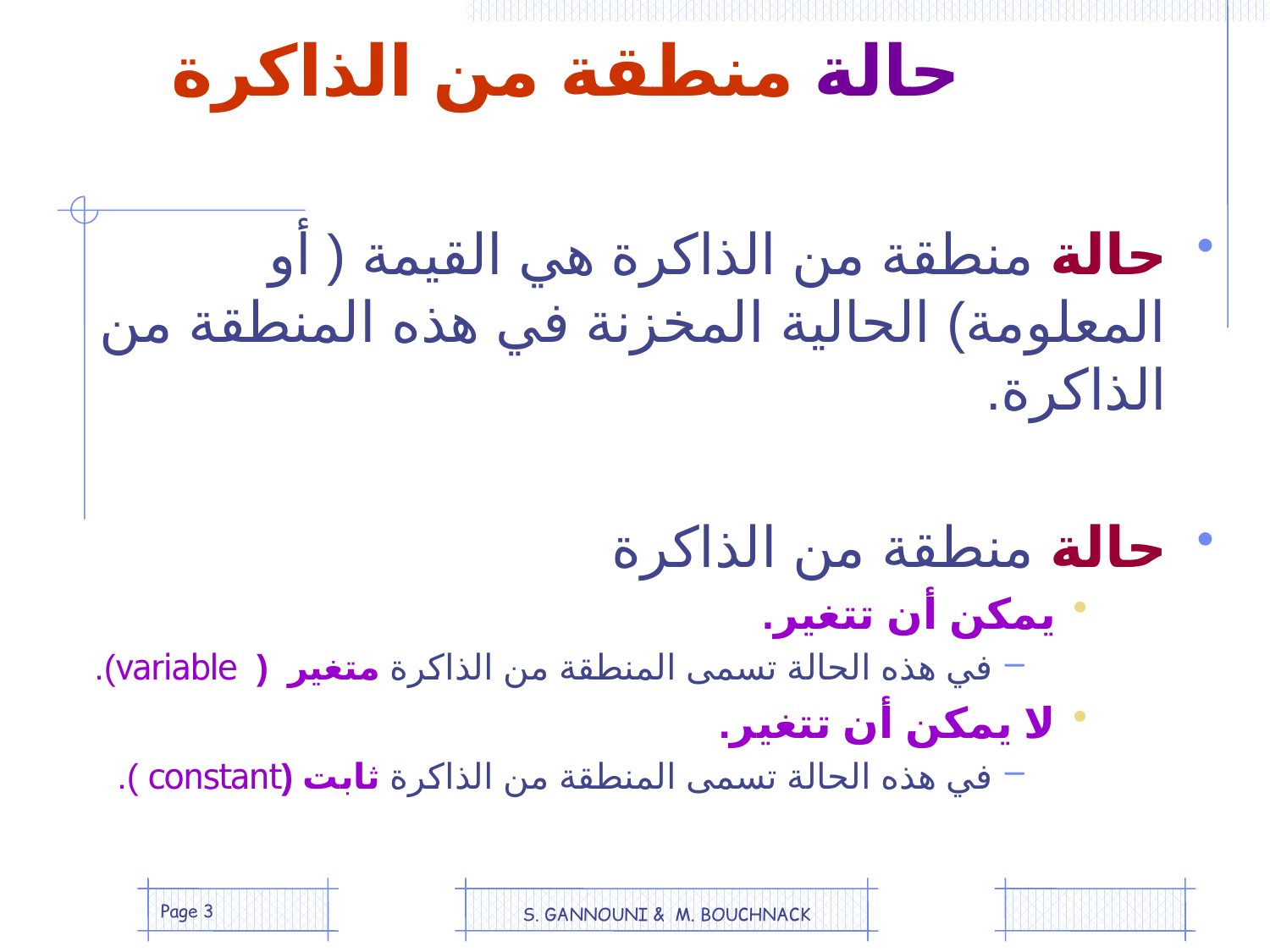

# حالة منطقة من الذاكرة
حالة منطقة من الذاكرة هي القيمة ( أو المعلومة) الحالية المخزنة في هذه المنطقة من الذاكرة.

حالة منطقة من الذاكرة
يمكن أن تتغير.
في هذه الحالة تسمى المنطقة من الذاكرة متغير  (  variable).
لا يمكن أن تتغير.
في هذه الحالة تسمى المنطقة من الذاكرة ثابت (constant ).
Page 3
S. GANNOUNI &  M. BOUCHNACK